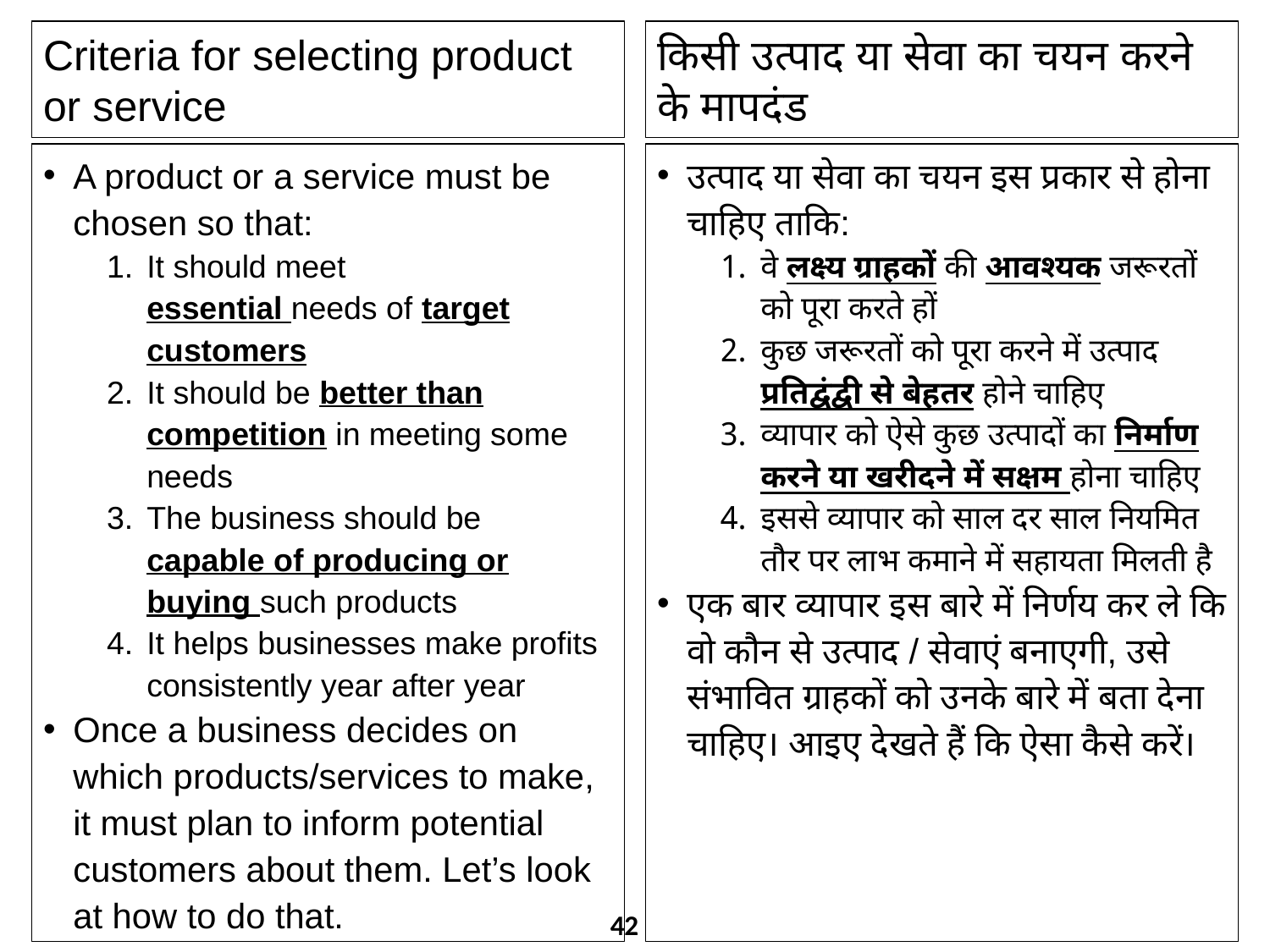

Criteria for selecting product or service
किसी उत्पाद या सेवा का चयन करने के मापदंड
A product or a service must be chosen so that:
It should meet
essential needs of target customers
It should be better than competition in meeting some needs
The business should be
capable of producing or buying such products
It helps businesses make profits consistently year after year
Once a business decides on which products/services to make, it must plan to inform potential customers about them. Let’s look at how to do that.
उत्पाद या सेवा का चयन इस प्रकार से होना चाहिए ताकि:
वे लक्ष्य ग्राहकों की आवश्यक जरूरतों को पूरा करते हों
कुछ जरूरतों को पूरा करने में उत्पाद प्रतिद्वंद्वी से बेहतर होने चाहिए
व्यापार को ऐसे कुछ उत्पादों का निर्माण करने या खरीदने में सक्षम होना चाहिए
इससे व्यापार को साल दर साल नियमित तौर पर लाभ कमाने में सहायता मिलती है
एक बार व्यापार इस बारे में निर्णय कर ले कि वो कौन से उत्पाद / सेवाएं बनाएगी, उसे संभावित ग्राहकों को उनके बारे में बता देना चाहिए। आइए देखते हैं कि ऐसा कैसे करें।
42